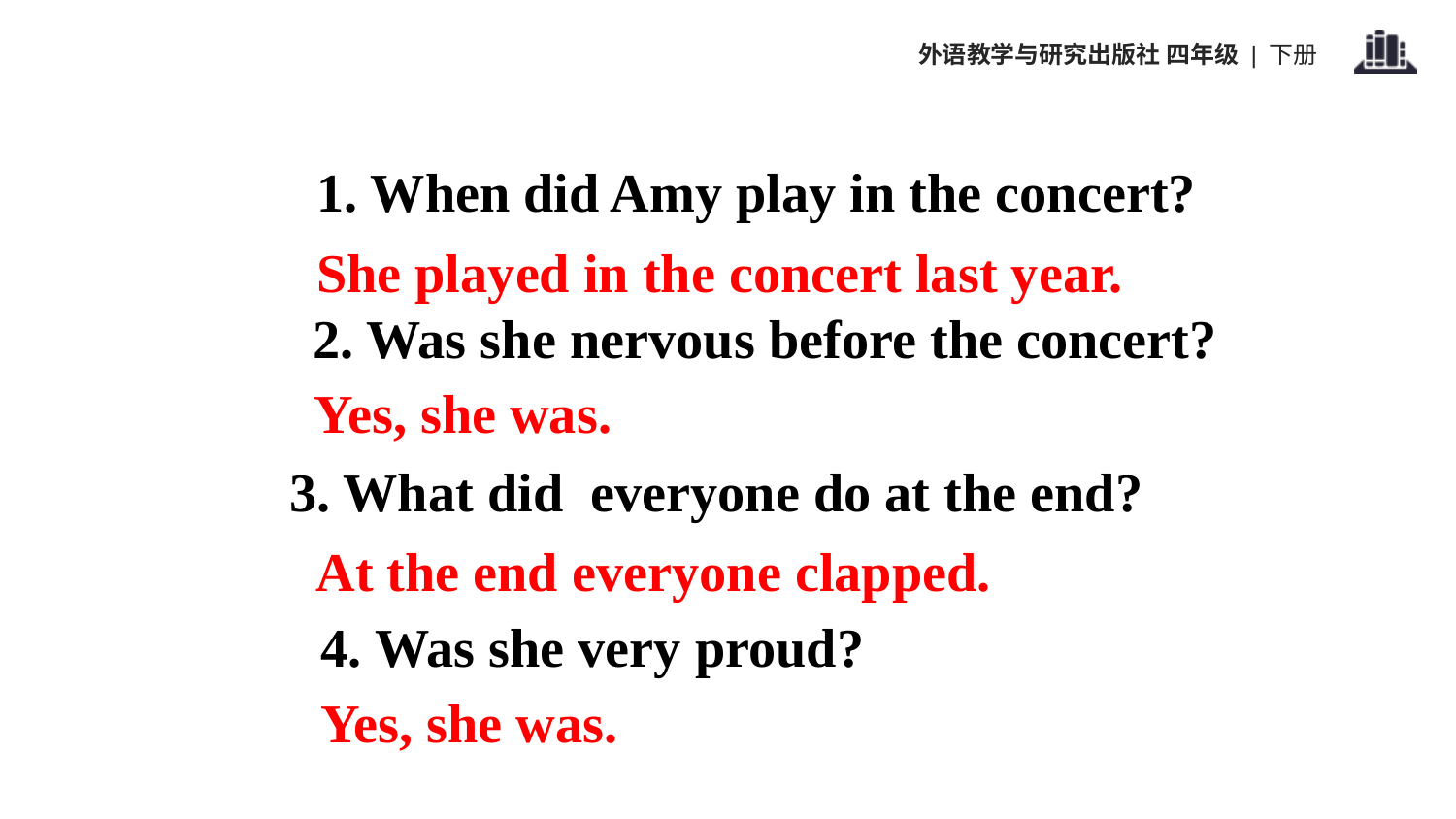

1. When did Amy play in the concert?
She played in the concert last year.
2. Was she nervous before the concert?
Yes, she was.
3. What did  everyone do at the end?
At the end everyone clapped.
4. Was she very proud?
Yes, she was.